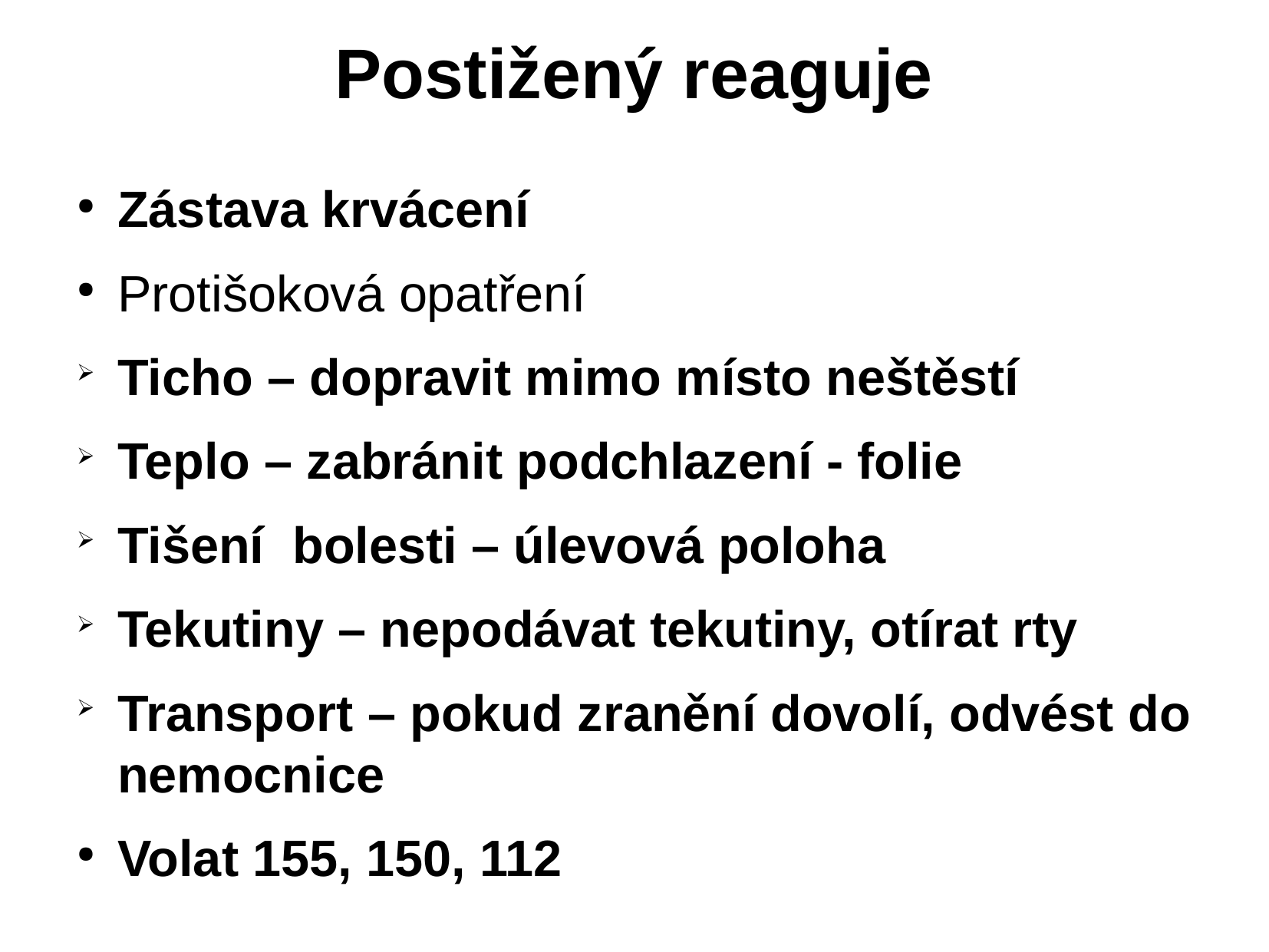

# Postižený reaguje
Zástava krvácení
Protišoková opatření
Ticho – dopravit mimo místo neštěstí
Teplo – zabránit podchlazení - folie
Tišení  bolesti – úlevová poloha
Tekutiny – nepodávat tekutiny, otírat rty
Transport – pokud zranění dovolí, odvést do nemocnice
Volat 155, 150, 112